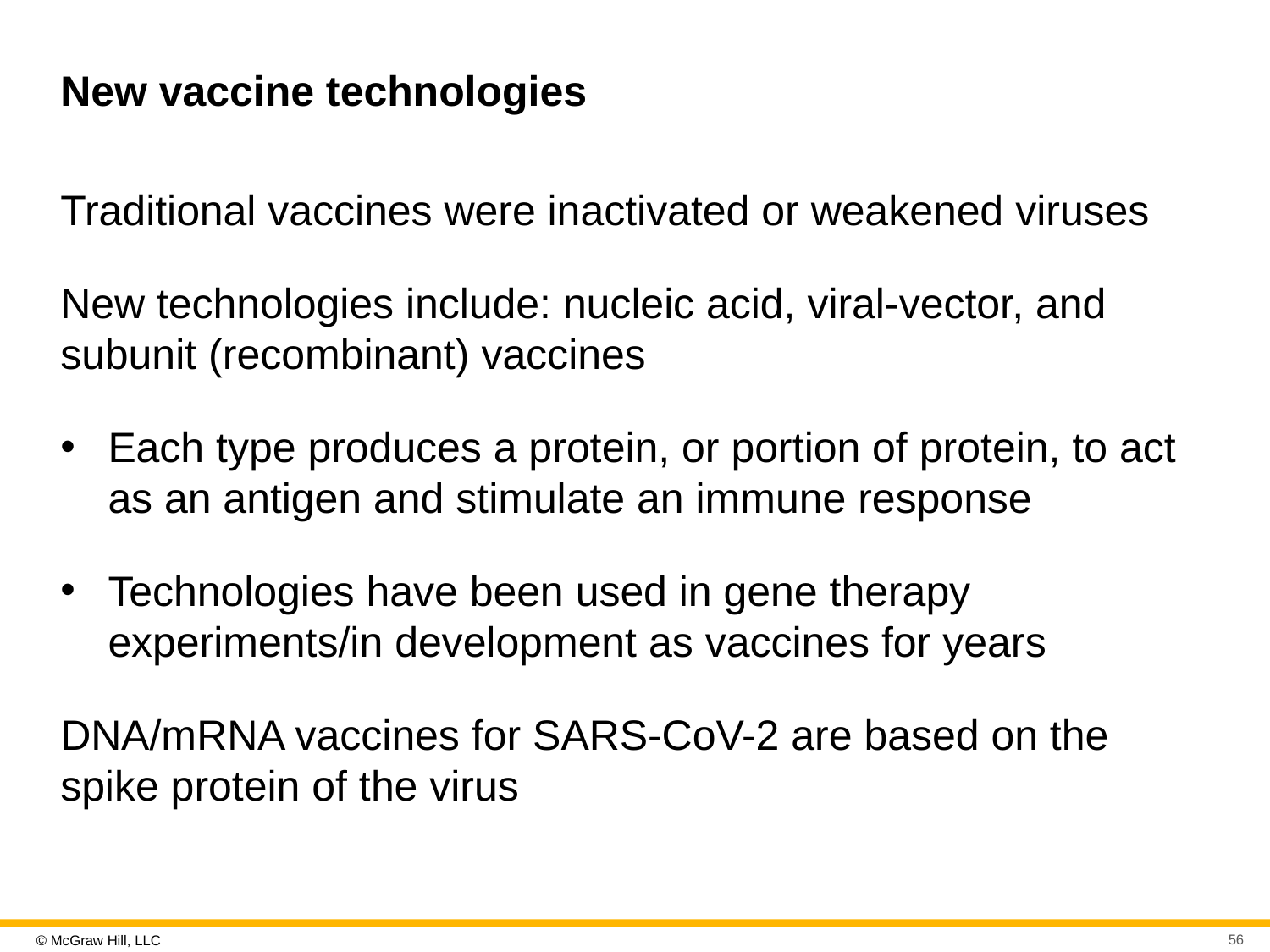

# New vaccine technologies
Traditional vaccines were inactivated or weakened viruses
New technologies include: nucleic acid, viral-vector, and subunit (recombinant) vaccines
Each type produces a protein, or portion of protein, to act as an antigen and stimulate an immune response
Technologies have been used in gene therapy experiments/in development as vaccines for years
DNA/mRNA vaccines for SARS-CoV-2 are based on the spike protein of the virus
56